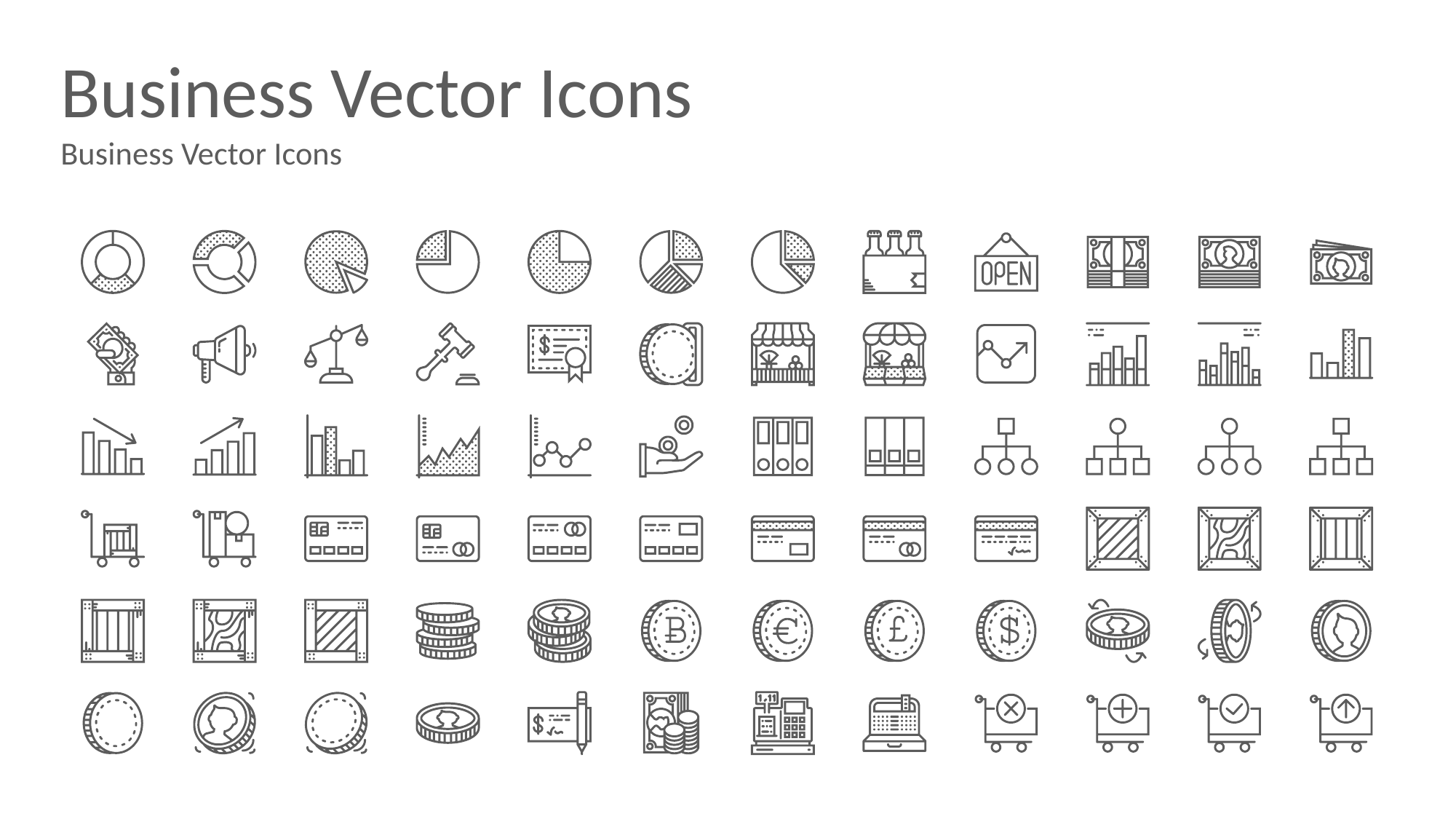

# Business Vector Icons
Business Vector Icons